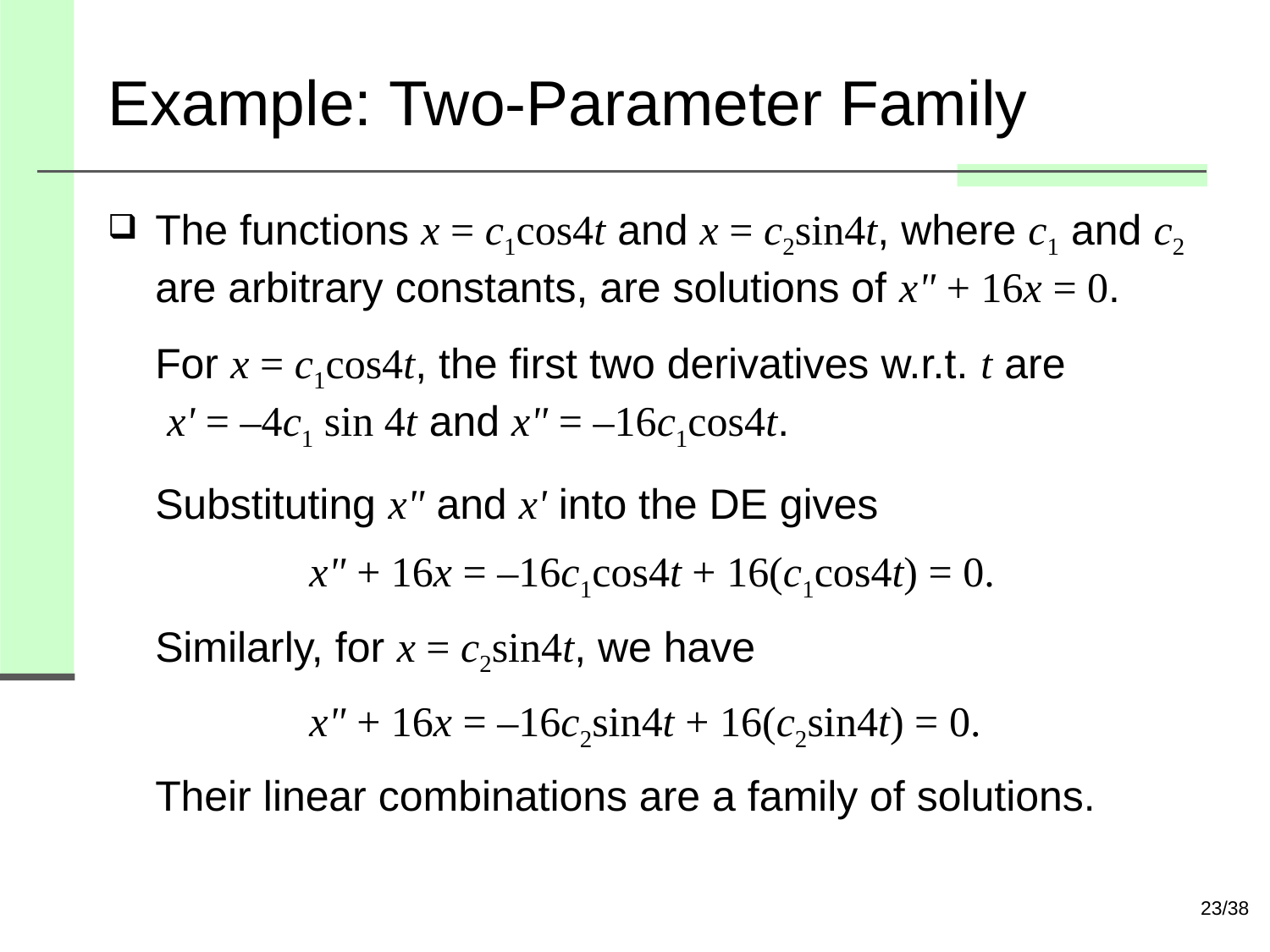

# Example: Two-Parameter Family
The functions x = c1cos4t and x = c2sin4t, where c1 and c2 are arbitrary constants, are solutions of x" + 16x = 0.
For x = c1cos4t, the first two derivatives w.r.t. t are
 x' = –4c1 sin 4t and x" = –16c1cos4t.
Substituting x" and x' into the DE gives
             x" + 16x = –16c1cos4t + 16(c1cos4t) = 0.
Similarly, for x = c2sin4t, we have
             x" + 16x = –16c2sin4t + 16(c2sin4t) = 0.
Their linear combinations are a family of solutions.
23